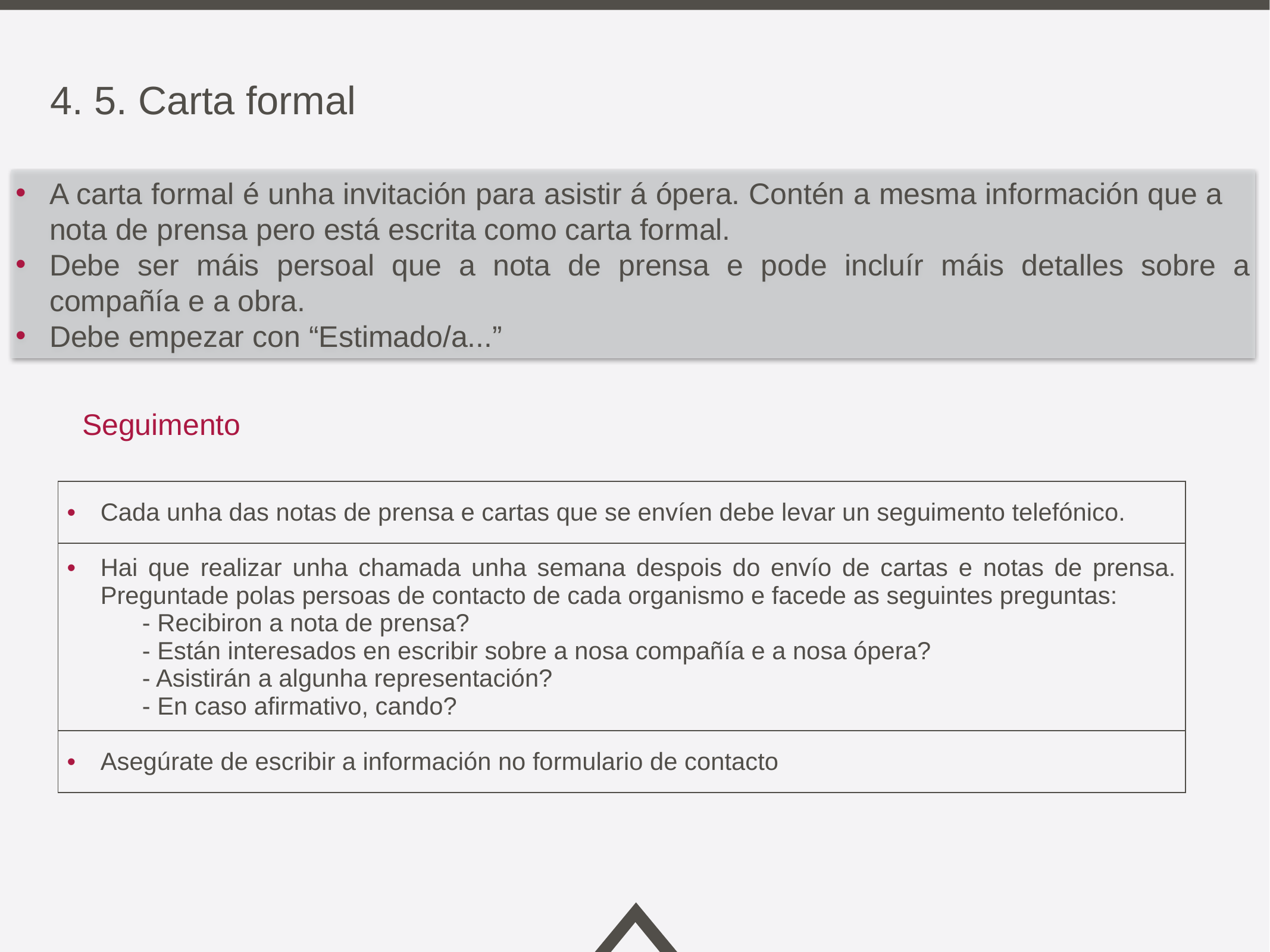

4. 5. Carta formal
A carta formal é unha invitación para asistir á ópera. Contén a mesma información que a    nota de prensa pero está escrita como carta formal.
Debe ser máis persoal que a nota de prensa e pode incluír máis detalles sobre a compañía e a obra.
Debe empezar con “Estimado/a...”
Seguimento
| Cada unha das notas de prensa e cartas que se envíen debe levar un seguimento telefónico. |
| --- |
| Hai que realizar unha chamada unha semana despois do envío de cartas e notas de prensa. Preguntade polas persoas de contacto de cada organismo e facede as seguintes preguntas: - Recibiron a nota de prensa? - Están interesados en escribir sobre a nosa compañía e a nosa ópera? - Asistirán a algunha representación? - En caso afirmativo, cando? |
| Asegúrate de escribir a información no formulario de contacto |